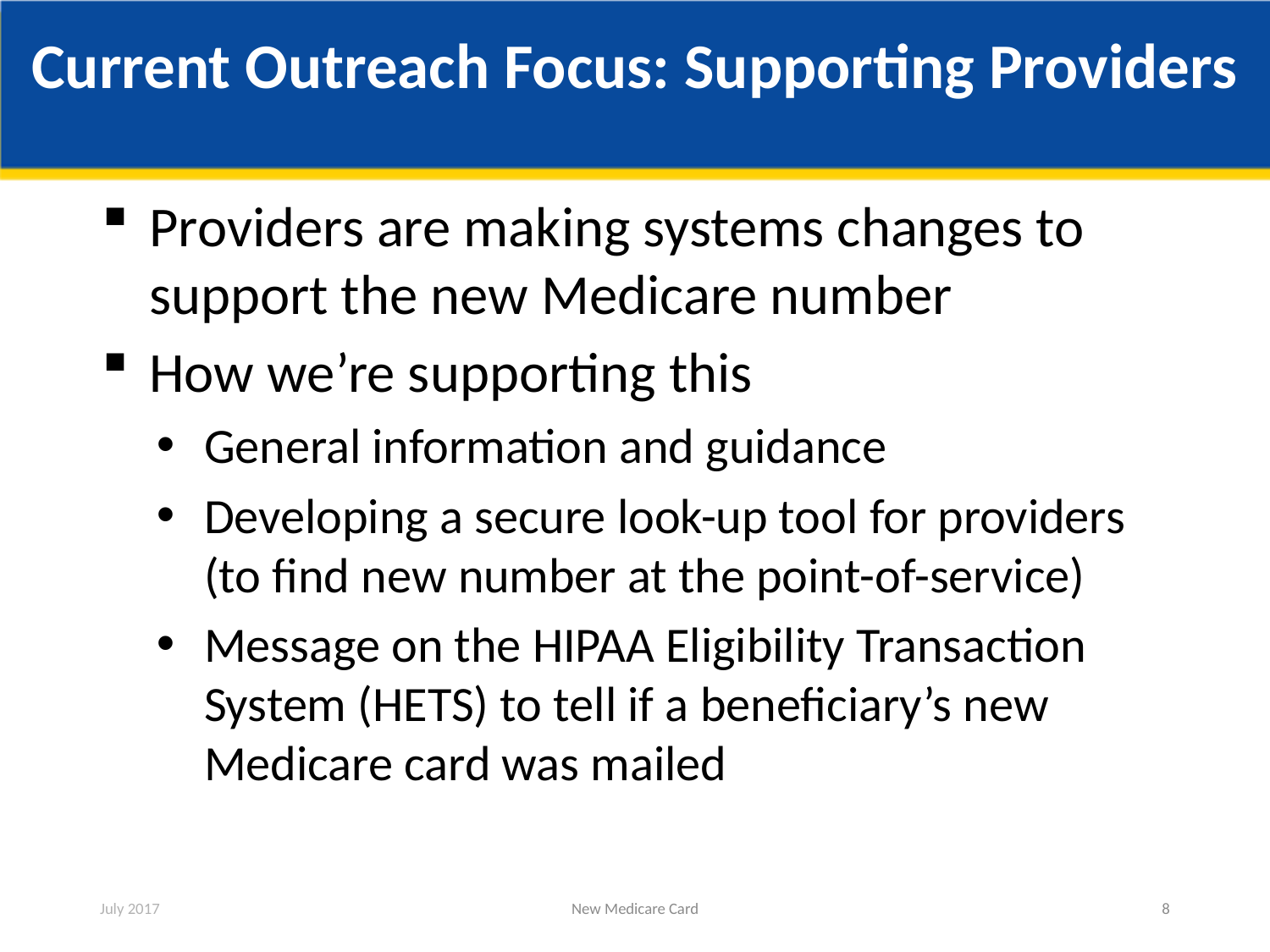

# Current Outreach Focus: Supporting Providers
Providers are making systems changes to support the new Medicare number
How we’re supporting this
General information and guidance
Developing a secure look-up tool for providers (to find new number at the point-of-service)
Message on the HIPAA Eligibility Transaction System (HETS) to tell if a beneficiary’s new Medicare card was mailed
July 2017
New Medicare Card
8